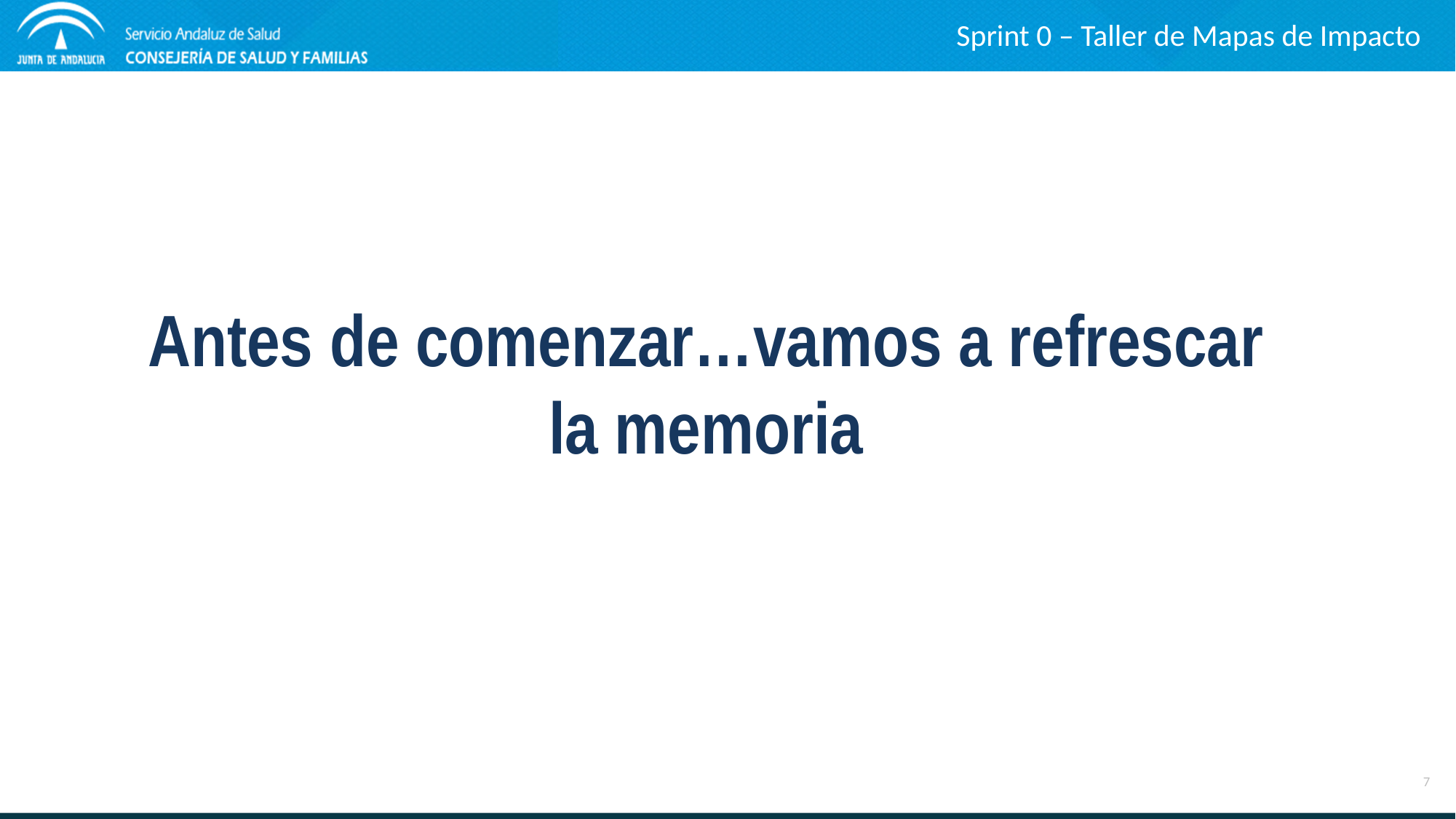

Sprint 0 – Taller de Mapas de Impacto
Antes de comenzar…vamos a refrescar la memoria
7